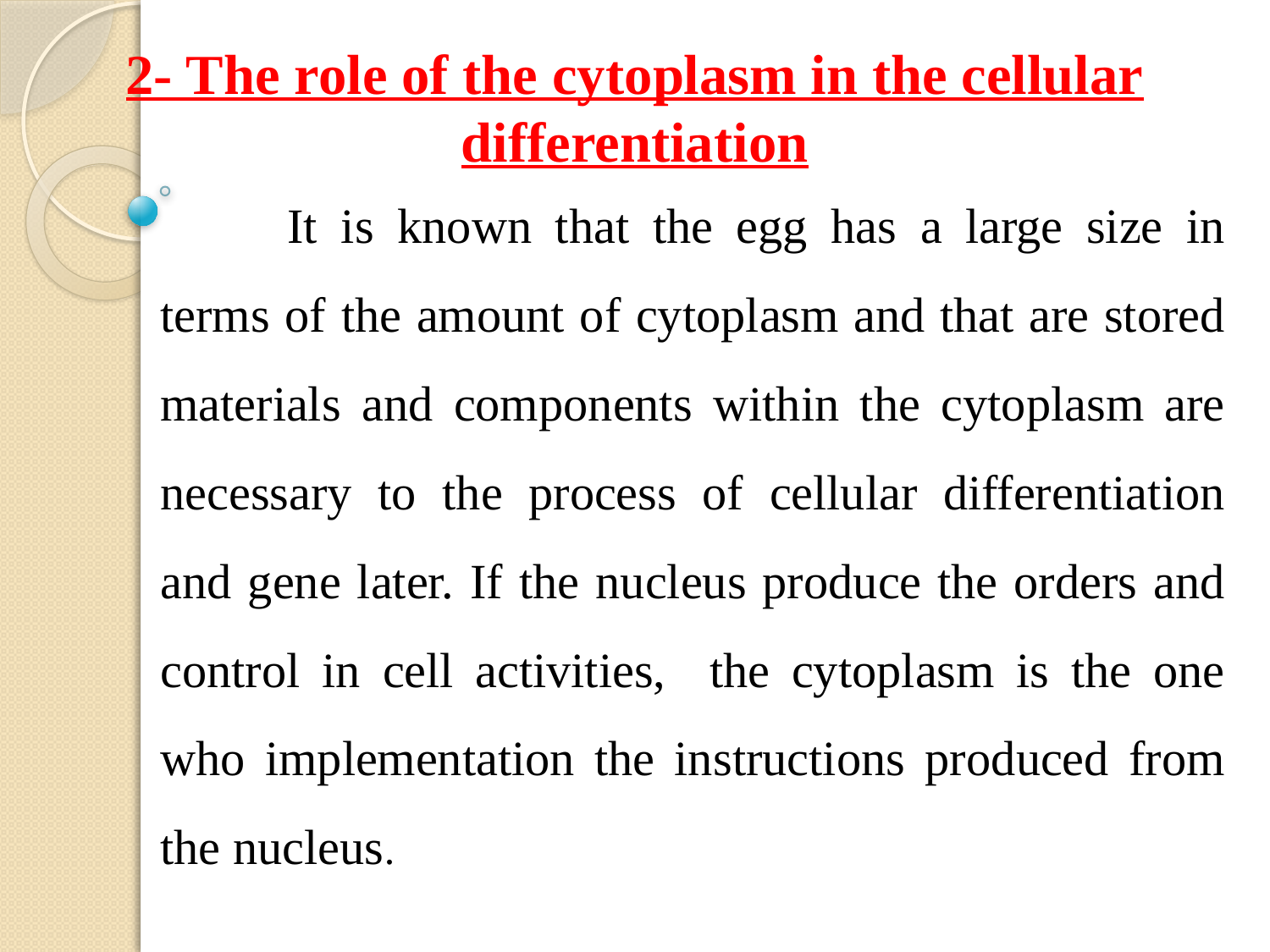

2- The role of the cytoplasm in the cellular differentiation
	It is known that the egg has a large size in terms of the amount of cytoplasm and that are stored materials and components within the cytoplasm are necessary to the process of cellular differentiation and gene later. If the nucleus produce the orders and control in cell activities,  the cytoplasm is the one who implementation the instructions produced from the nucleus.